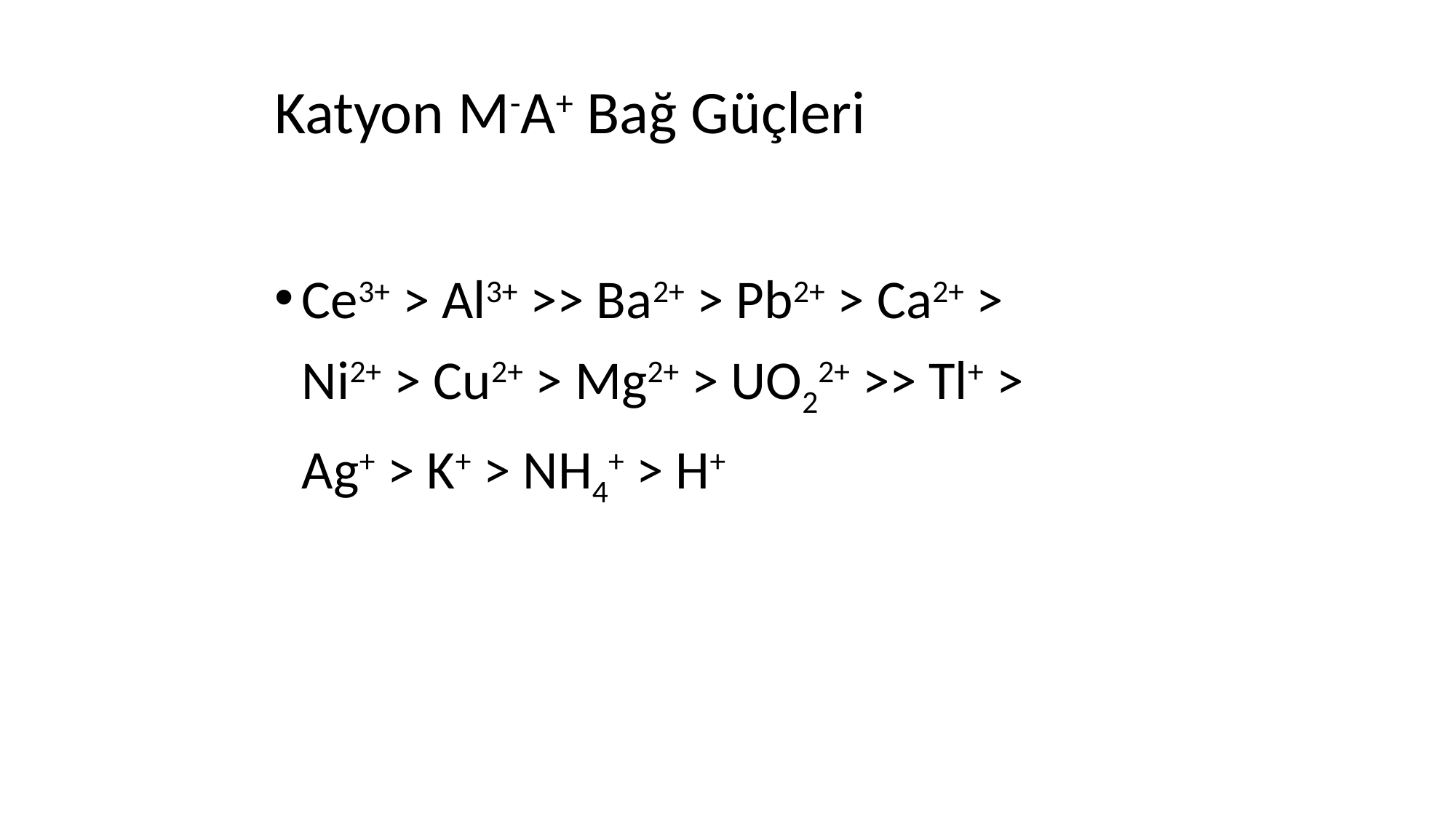

# Katyon M-A+ Bağ Güçleri
Ce3+ > Al3+ >> Ba2+ > Pb2+ > Ca2+ > Ni2+ > Cu2+ > Mg2+ > UO22+ >> Tl+ > Ag+ > K+ > NH4+ > H+